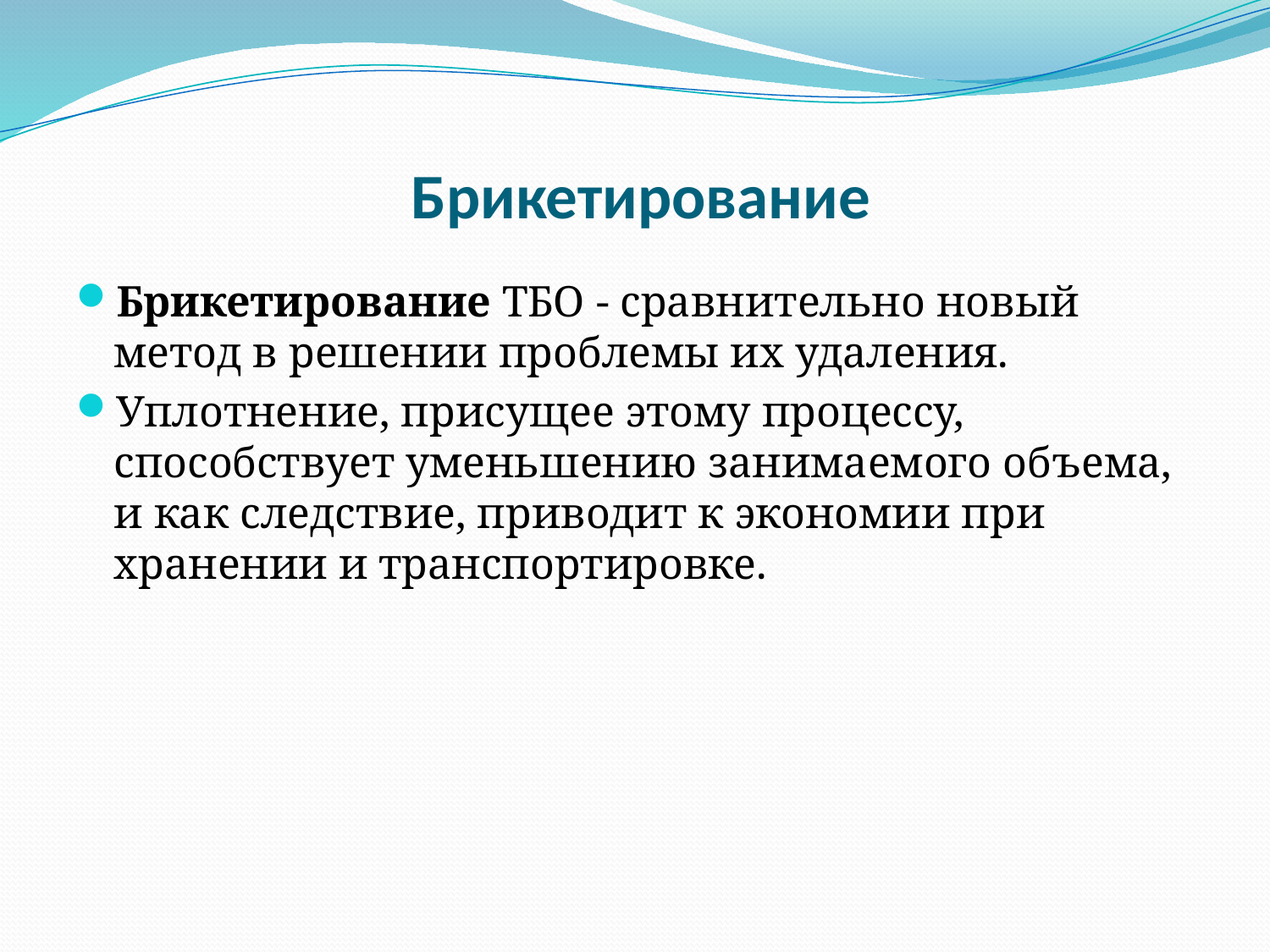

# Брикетирование
Брикетирование ТБО - сравнительно новый метод в решении проблемы их удаления.
Уплотнение, присущее этому процессу, способствует уменьшению занимаемого объема, и как следствие, приводит к экономии при хранении и транспортировке.